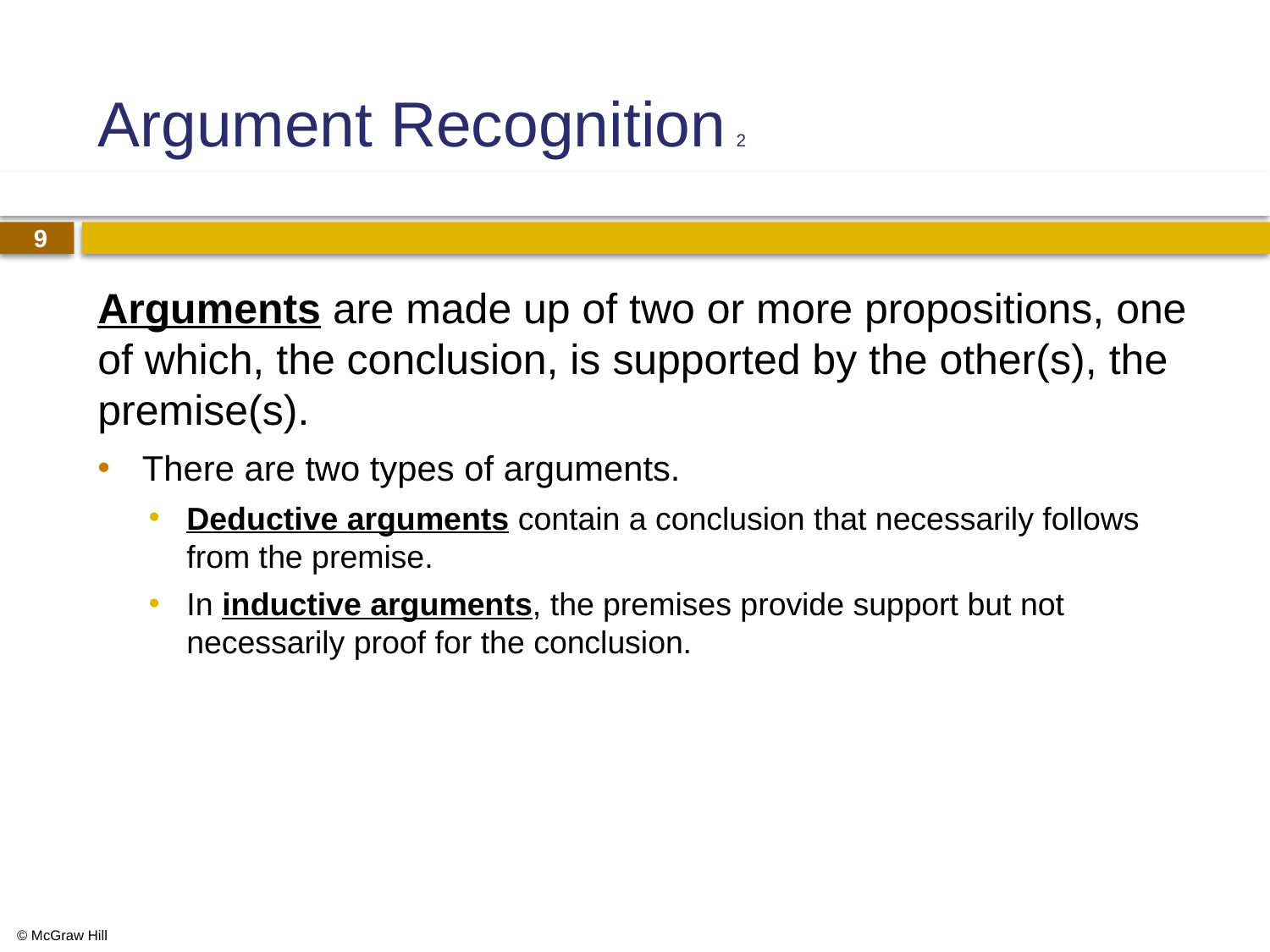

# Argument Recognition 2
Arguments are made up of two or more propositions, one of which, the conclusion, is supported by the other(s), the premise(s).
There are two types of arguments.
Deductive arguments contain a conclusion that necessarily follows from the premise.
In inductive arguments, the premises provide support but not necessarily proof for the conclusion.